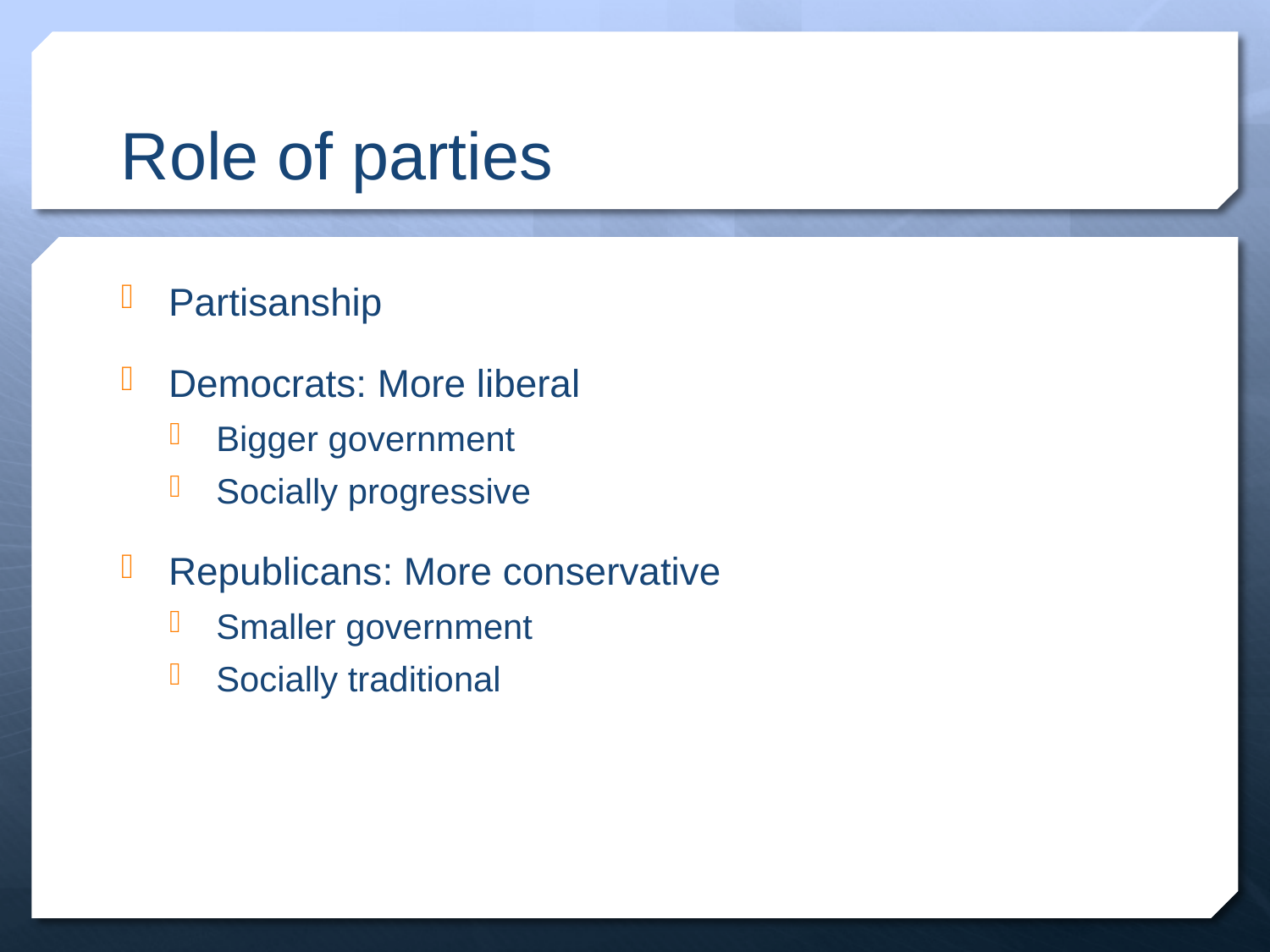

# Role of parties
Partisanship
Democrats: More liberal
Bigger government
Socially progressive
Republicans: More conservative
Smaller government
Socially traditional